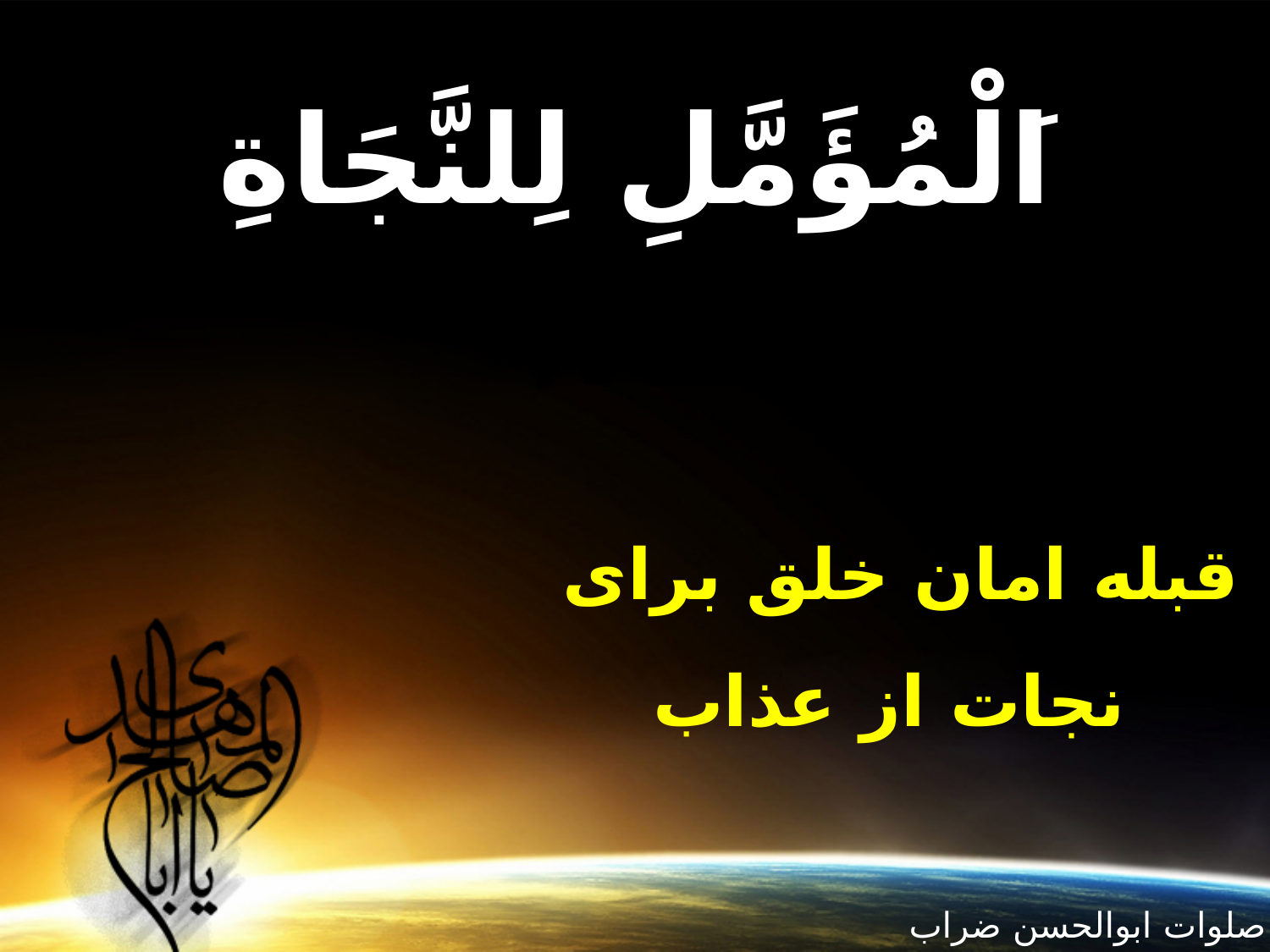

اَلْمُؤَمَّلِ لِلنَّجَاةِ
قبله امان خلق براى
نجات از عذاب